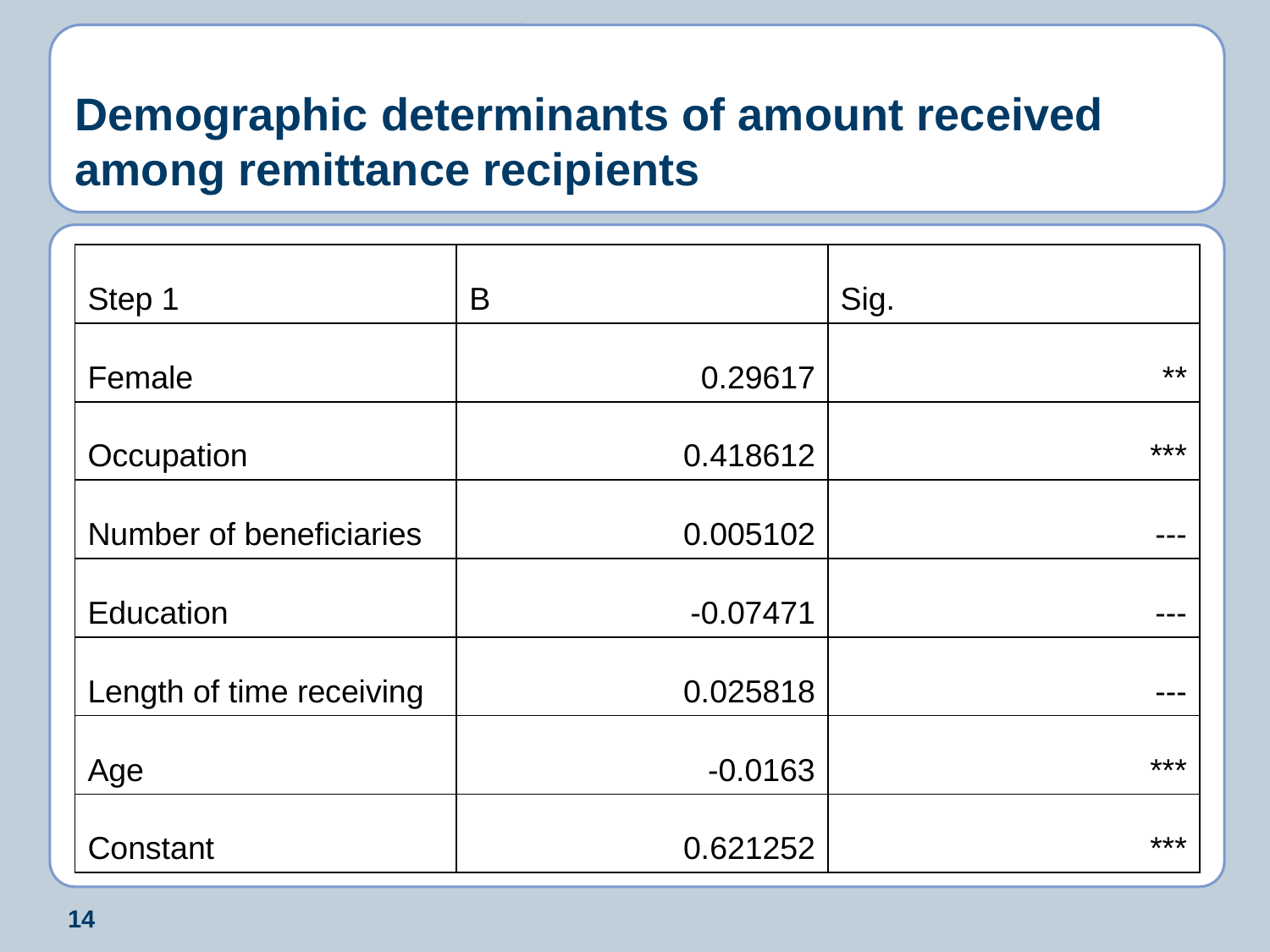

# Demographic determinants of amount received among remittance recipients
| Step 1 | B | Sig. |
| --- | --- | --- |
| Female | 0.29617 | \*\* |
| Occupation | 0.418612 | \*\*\* |
| Number of beneficiaries | 0.005102 | --- |
| Education | -0.07471 | --- |
| Length of time receiving | 0.025818 | --- |
| Age | -0.0163 | \*\*\* |
| Constant | 0.621252 | \*\*\* |